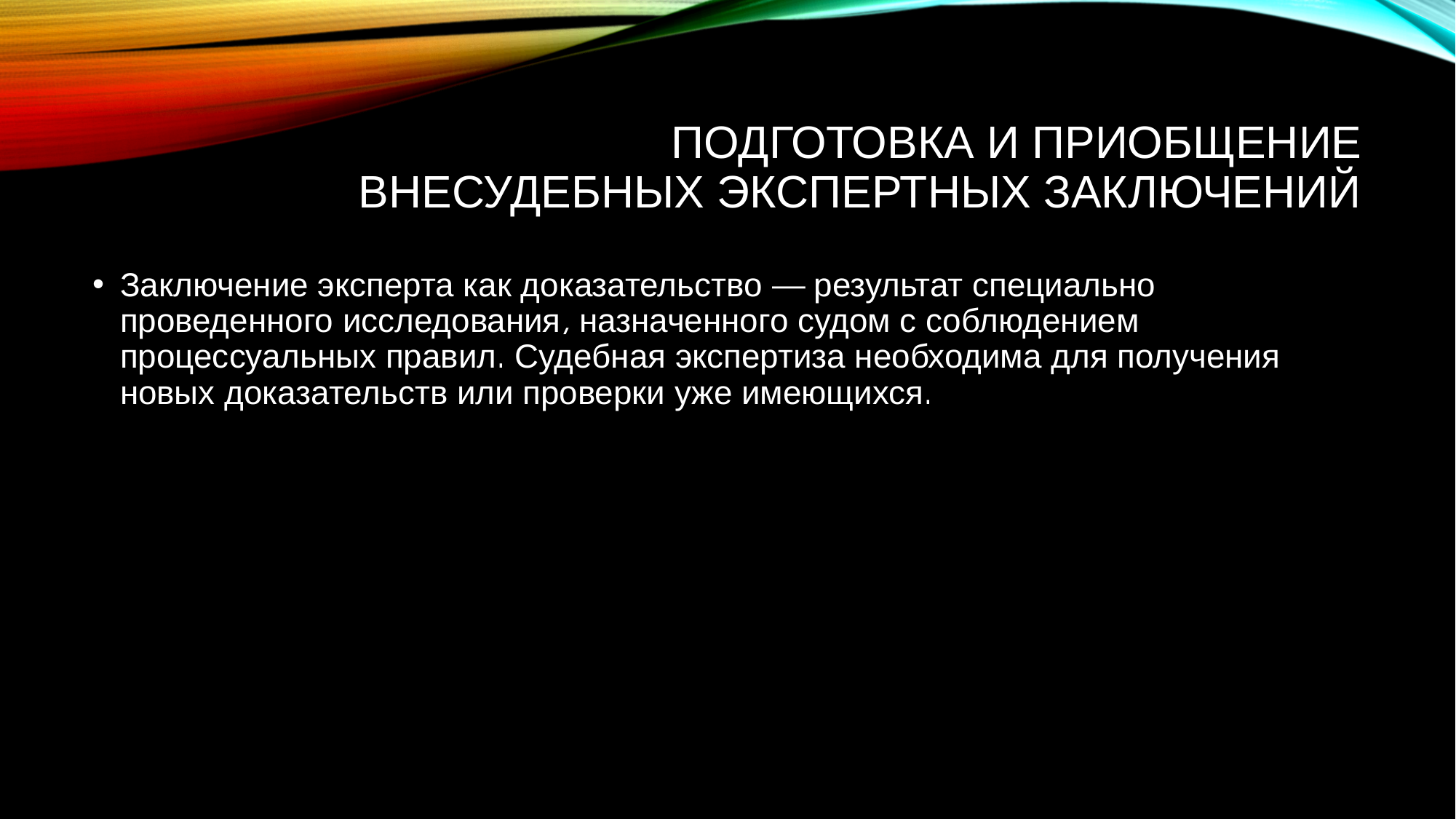

# Подготовка и приобщение внесудебных экспертных заключений
Заключение эксперта как доказательство — результат специально проведенного исследования, назначенного судом с соблюдением процессуальных правил. Судебная экспертиза необходима для получения новых доказательств или проверки уже имеющихся.